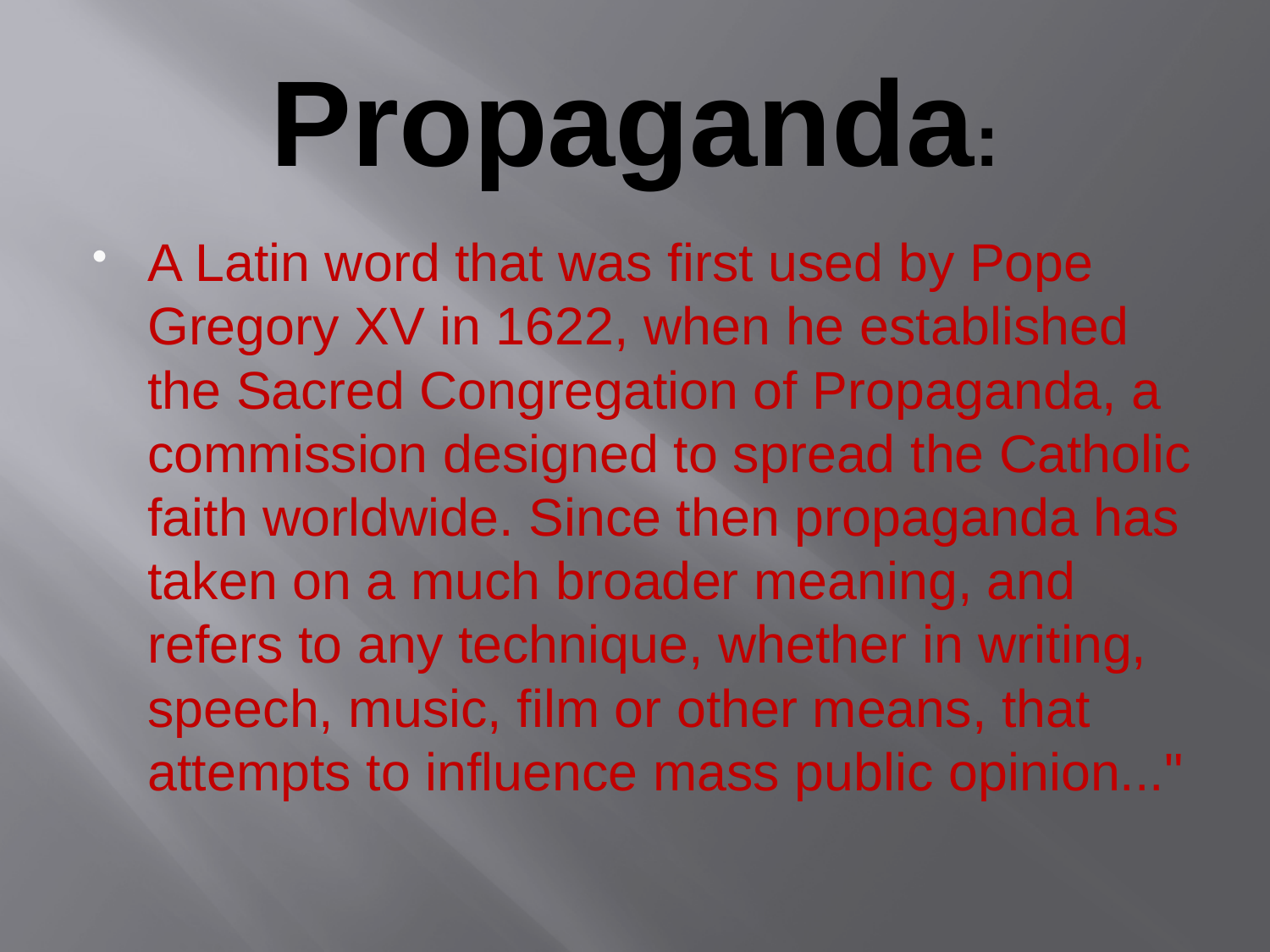

# Propaganda:
A Latin word that was first used by Pope Gregory XV in 1622, when he established the Sacred Congregation of Propaganda, a commission designed to spread the Catholic faith worldwide. Since then propaganda has taken on a much broader meaning, and refers to any technique, whether in writing, speech, music, film or other means, that attempts to influence mass public opinion..."